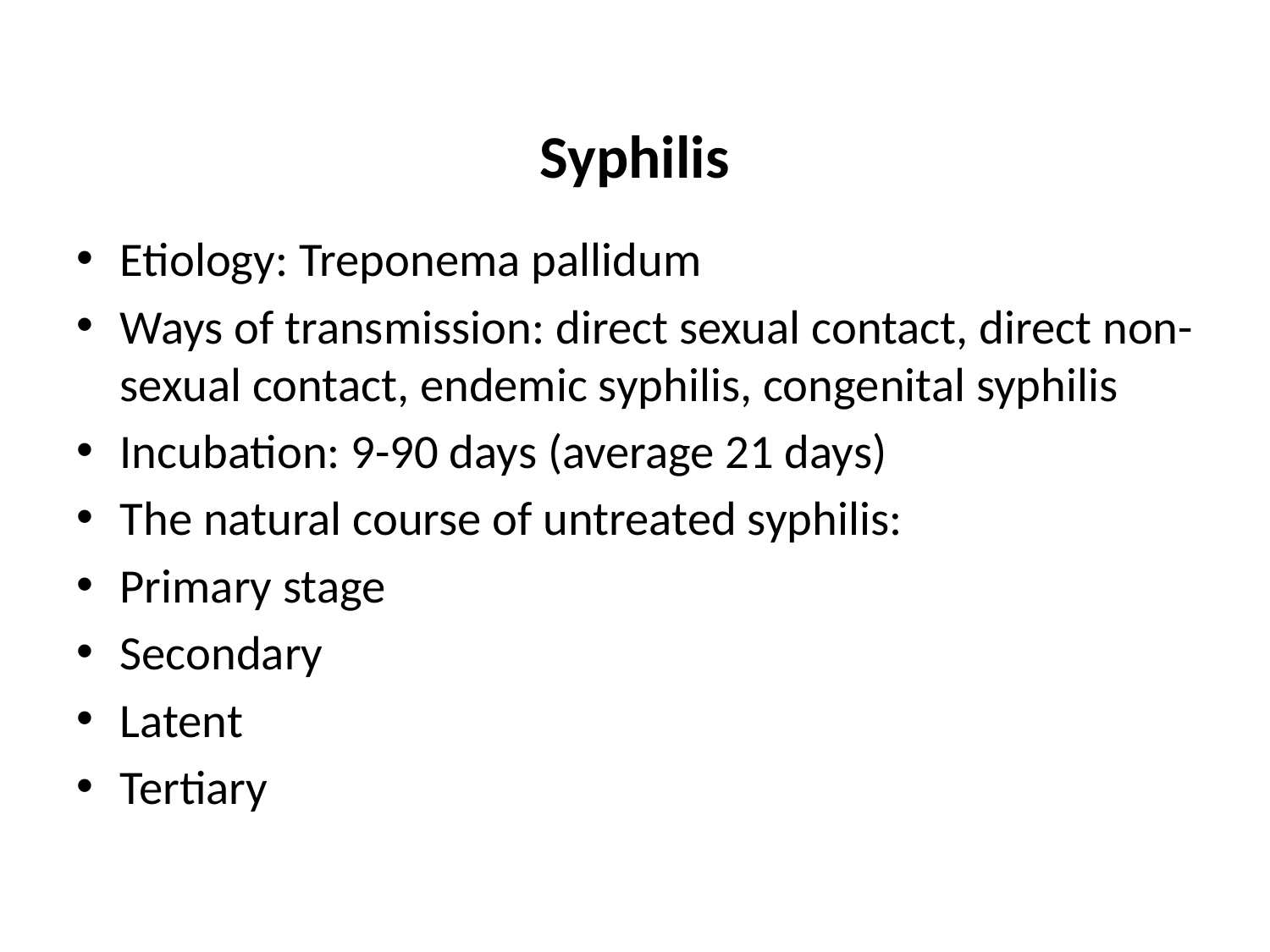

# Syphilis
Etiology: Treponema pallidum
Ways of transmission: direct sexual contact, direct non-sexual contact, endemic syphilis, congenital syphilis
Incubation: 9-90 days (average 21 days)
The natural course of untreated syphilis:
Primary stage
Secondary
Latent
Tertiary